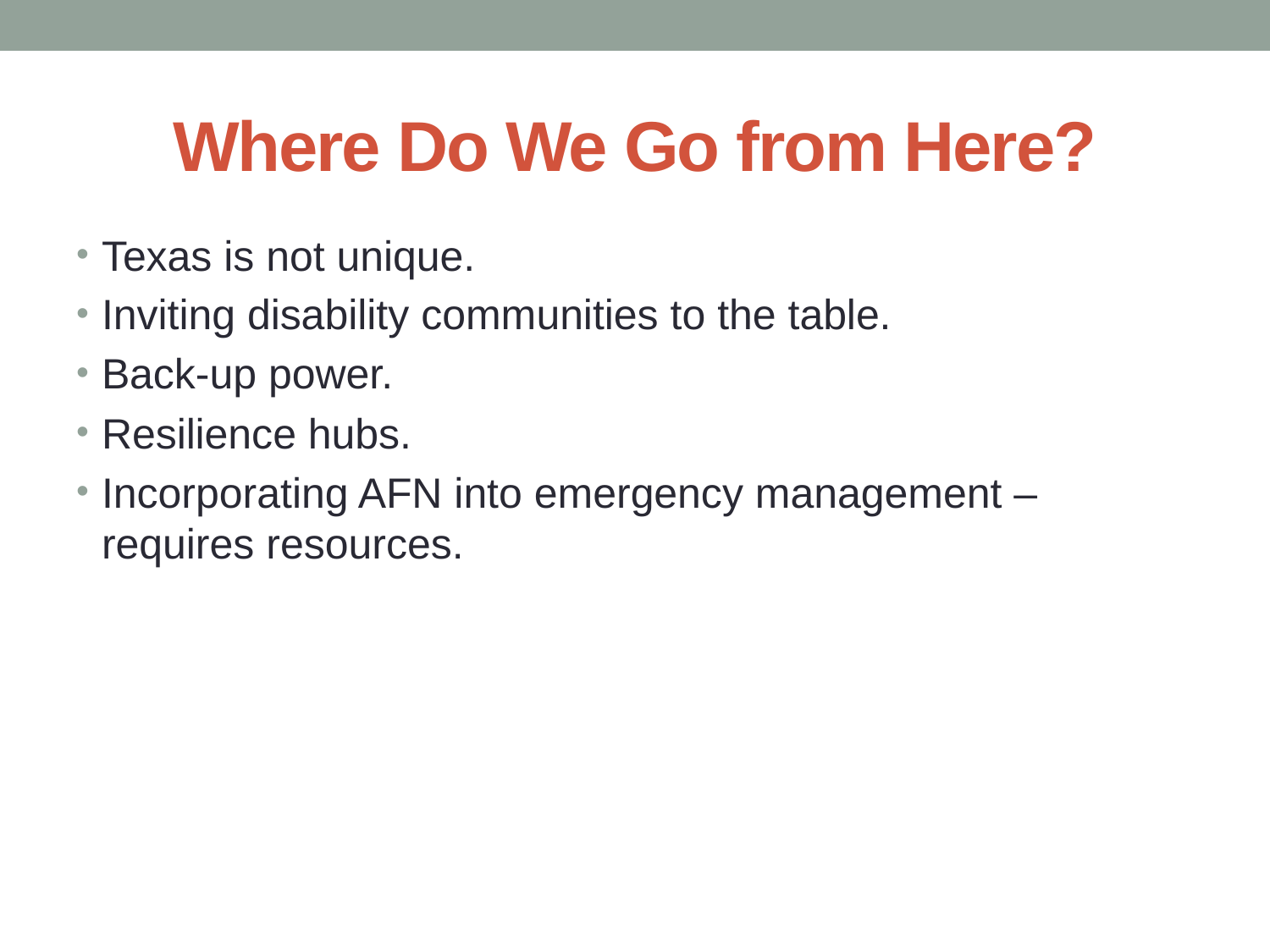

# Where Do We Go from Here?
Texas is not unique.
Inviting disability communities to the table.
Back-up power.
Resilience hubs.
Incorporating AFN into emergency management – requires resources.